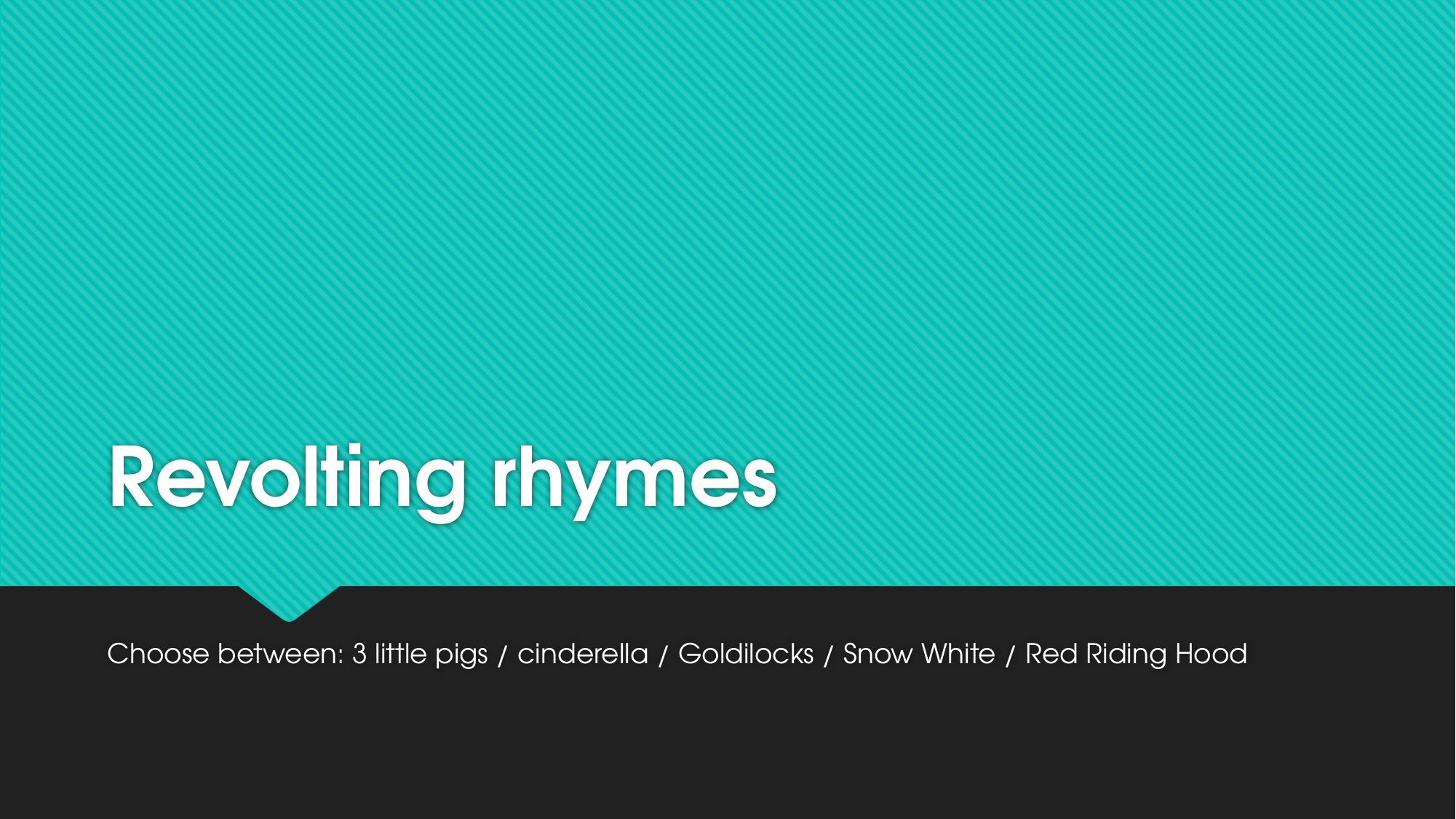

# Revolting rhymes
Choose between: 3 little pigs / cinderella / Goldilocks / Snow White / Red Riding Hood